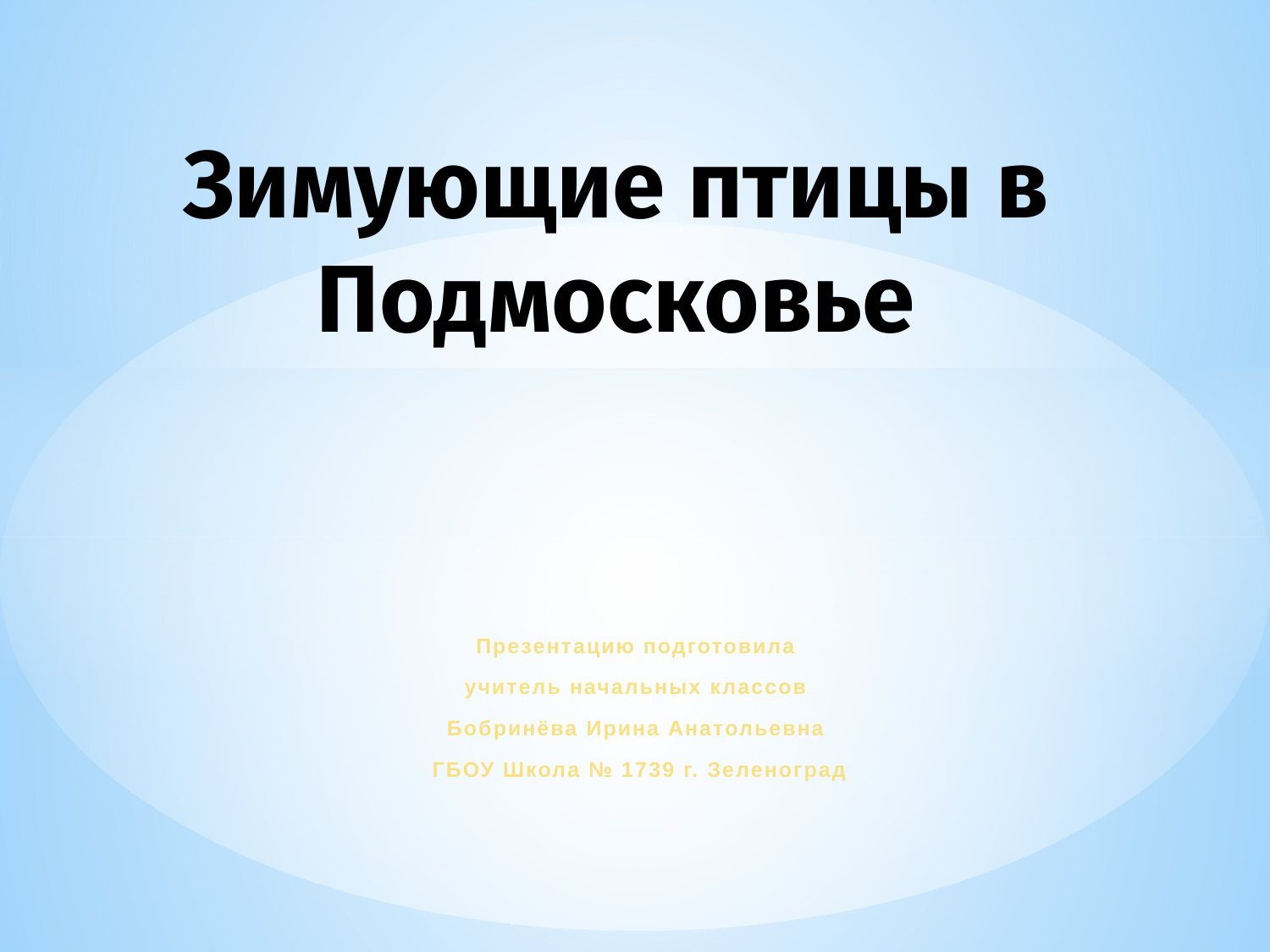

# Зимующие птицы в Подмосковье
Презентацию подготовила
учитель начальных классов
Бобринёва Ирина Анатольевна
ГБОУ Школа № 1739 г. Зеленоград